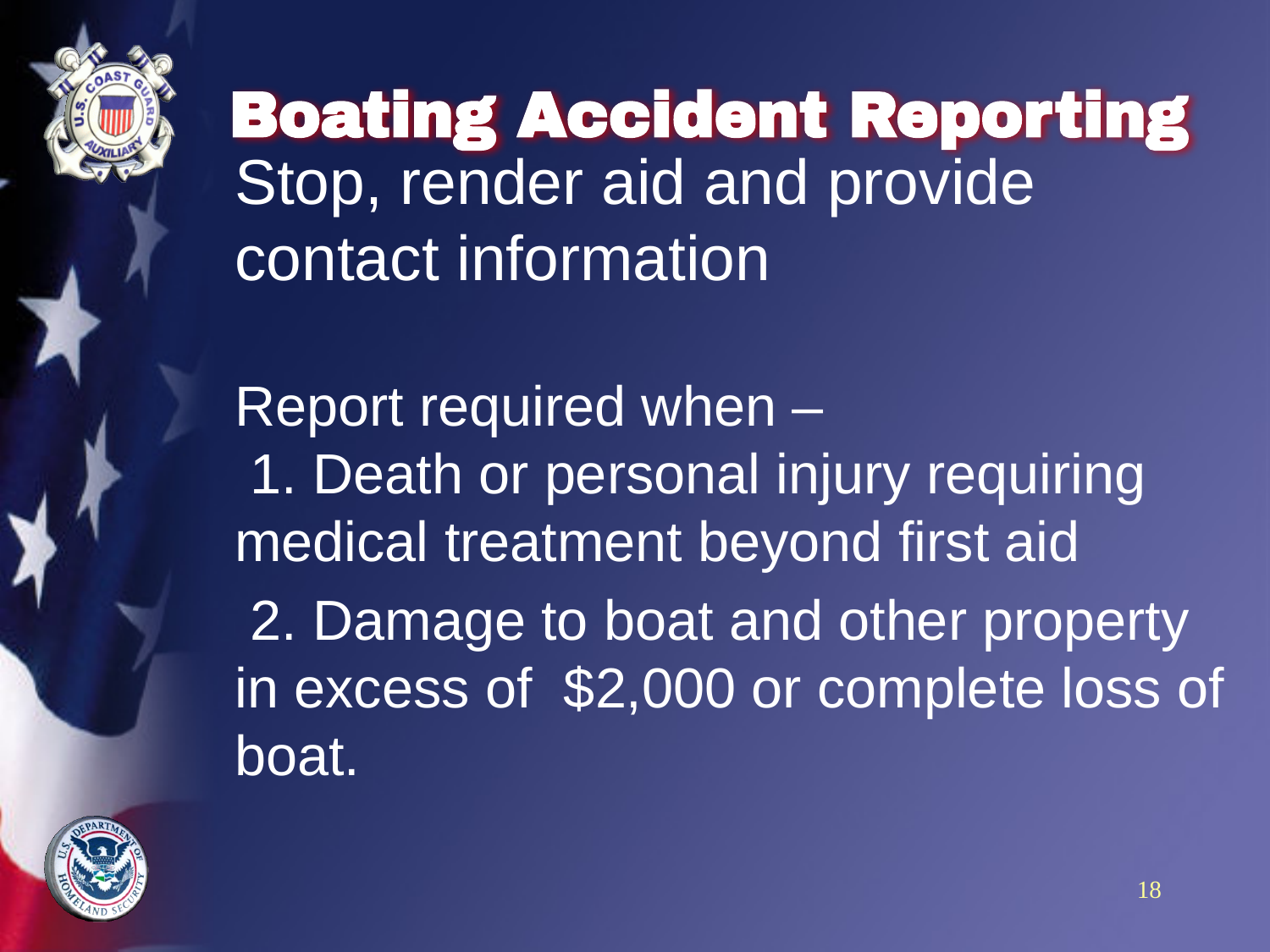

# Boating Accident Reporting
Stop, render aid and provide contact information
Report required when –
 1. Death or personal injury requiring medical treatment beyond first aid
 2. Damage to boat and other property in excess of  $2,000 or complete loss of boat.

18